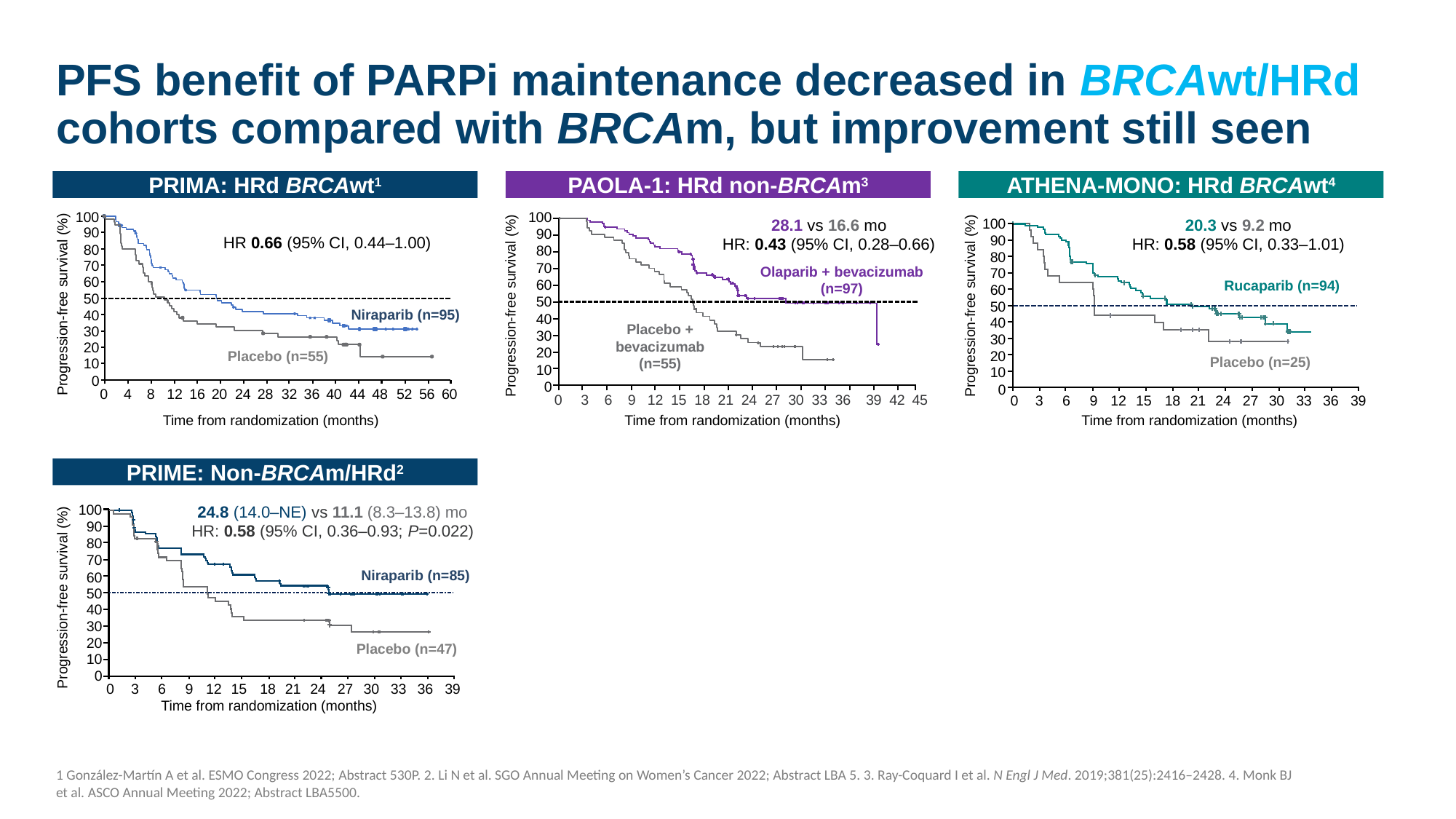

# PFS benefit of PARPi maintenance decreased in BRCAwt/HRd cohorts compared with BRCAm, but improvement still seen
PRIMA: HRd BRCAwt1
PAOLA-1: HRd non-BRCAm3
ATHENA-MONO: HRd BRCAwt4
100
90
80
70
60
50
40
30
20
10
0

0
4
8
12
16
20
24
28
32
36
40
44
48
52
56
60

HR 0.66 (95% CI, 0.44–1.00)
100
90
80
70
60
50
40
30
20
10
0
100
90
80
70
60
50
40
30
20
10
0
28.1 vs 16.6 mo
HR: 0.43 (95% CI, 0.28–0.66)
20.3 vs 9.2 mo
HR: 0.58 (95% CI, 0.33–1.01)

Olaparib + bevacizumab (n=97)

Rucaparib (n=94)

Progression-free survival (%)

Progression-free survival (%)
Progression-free survival (%)

Niraparib (n=95)

Placebo + bevacizumab (n=55)

Placebo (n=55)

Placebo (n=25)

0
3
6
9
12
15
18
21
24
27
30
33
36
39
42
45
0
3
6
9
12
15
18
21
24
27
30
33
36
39
Time from randomization (months)
Time from randomization (months)
Time from randomization (months)
PRIME: Non-BRCAm/HRd2
100
90
80
70
60
50
40
30
20
10
0
24.8 (14.0–NE) vs 11.1 (8.3–13.8) mo
HR: 0.58 (95% CI, 0.36–0.93; P=0.022)

Niraparib (n=85)

Placebo (n=47)

0
3
6
9
12
15
18
21
24
27
30
33
36
39
Progression-free survival (%)
Time from randomization (months)
1 González-Martín A et al. ESMO Congress 2022; Abstract 530P. 2. Li N et al. SGO Annual Meeting on Women’s Cancer 2022; Abstract LBA 5. 3. Ray-Coquard I et al. N Engl J Med. 2019;381(25):2416–2428. 4. Monk BJ et al. ASCO Annual Meeting 2022; Abstract LBA5500.